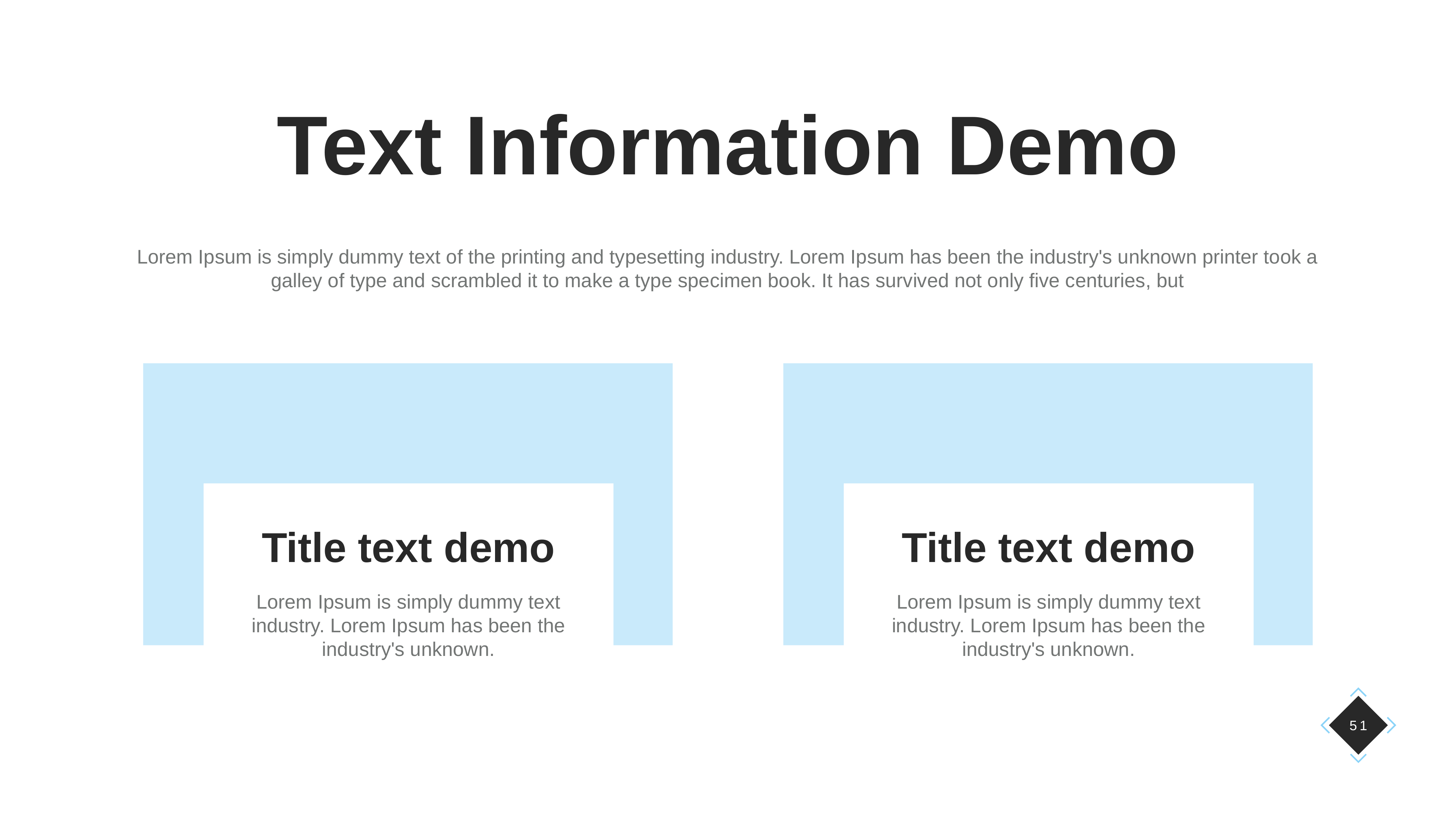

Text Information Demo
Lorem Ipsum is simply dummy text of the printing and typesetting industry. Lorem Ipsum has been the industry's unknown printer took a galley of type and scrambled it to make a type specimen book. It has survived not only five centuries, but

Title text demo
Lorem Ipsum is simply dummy text industry. Lorem Ipsum has been the industry's unknown.
Title text demo
Lorem Ipsum is simply dummy text industry. Lorem Ipsum has been the industry's unknown.
51